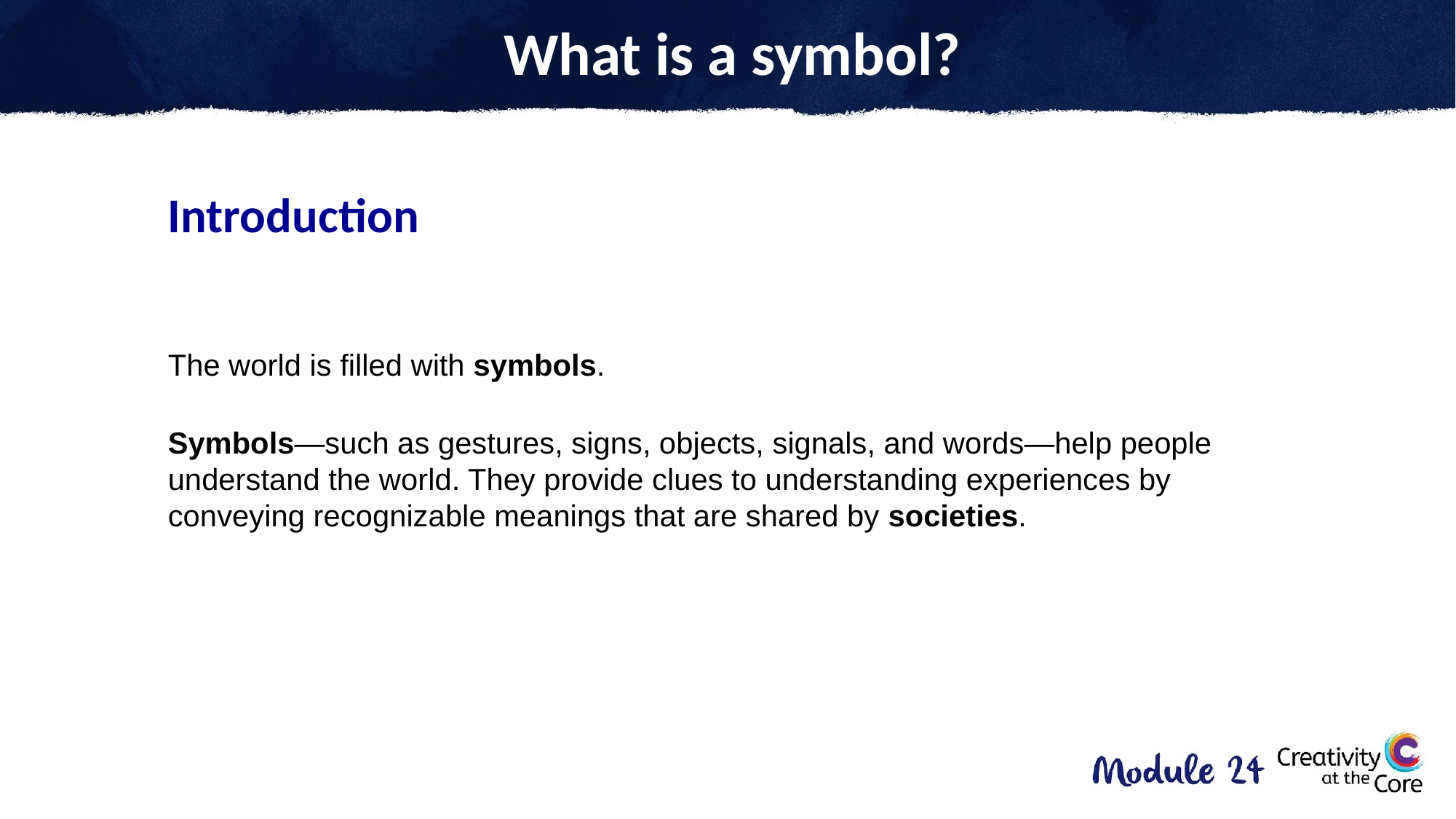

What is a symbol?
# Standards
Introduction

The world is filled with symbols.

Symbols—such as gestures, signs, objects, signals, and words—help people understand the world. They provide clues to understanding experiences by conveying recognizable meanings that are shared by societies.